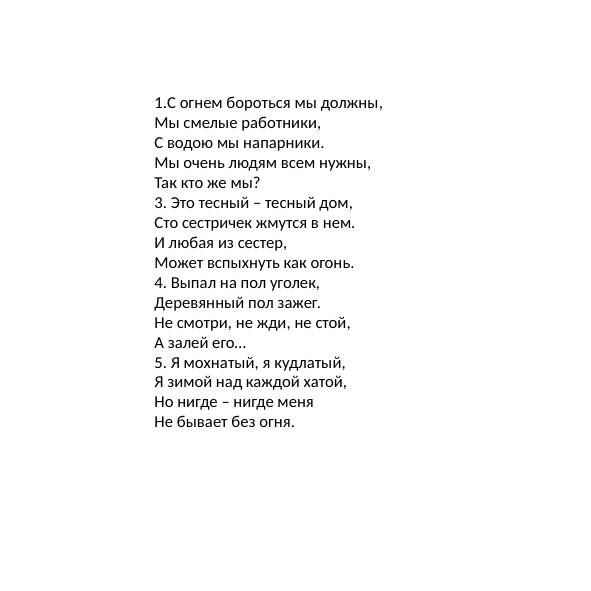

1.С огнем бороться мы должны,
Мы смелые работники,
С водою мы напарники.
Мы очень людям всем нужны,
Так кто же мы?
3. Это тесный – тесный дом,
Сто сестричек жмутся в нем.
И любая из сестер,
Может вспыхнуть как огонь.
4. Выпал на пол уголек,
Деревянный пол зажег.
Не смотри, не жди, не стой,
А залей его…
5. Я мохнатый, я кудлатый,
Я зимой над каждой хатой,
Но нигде – нигде меня
Не бывает без огня.